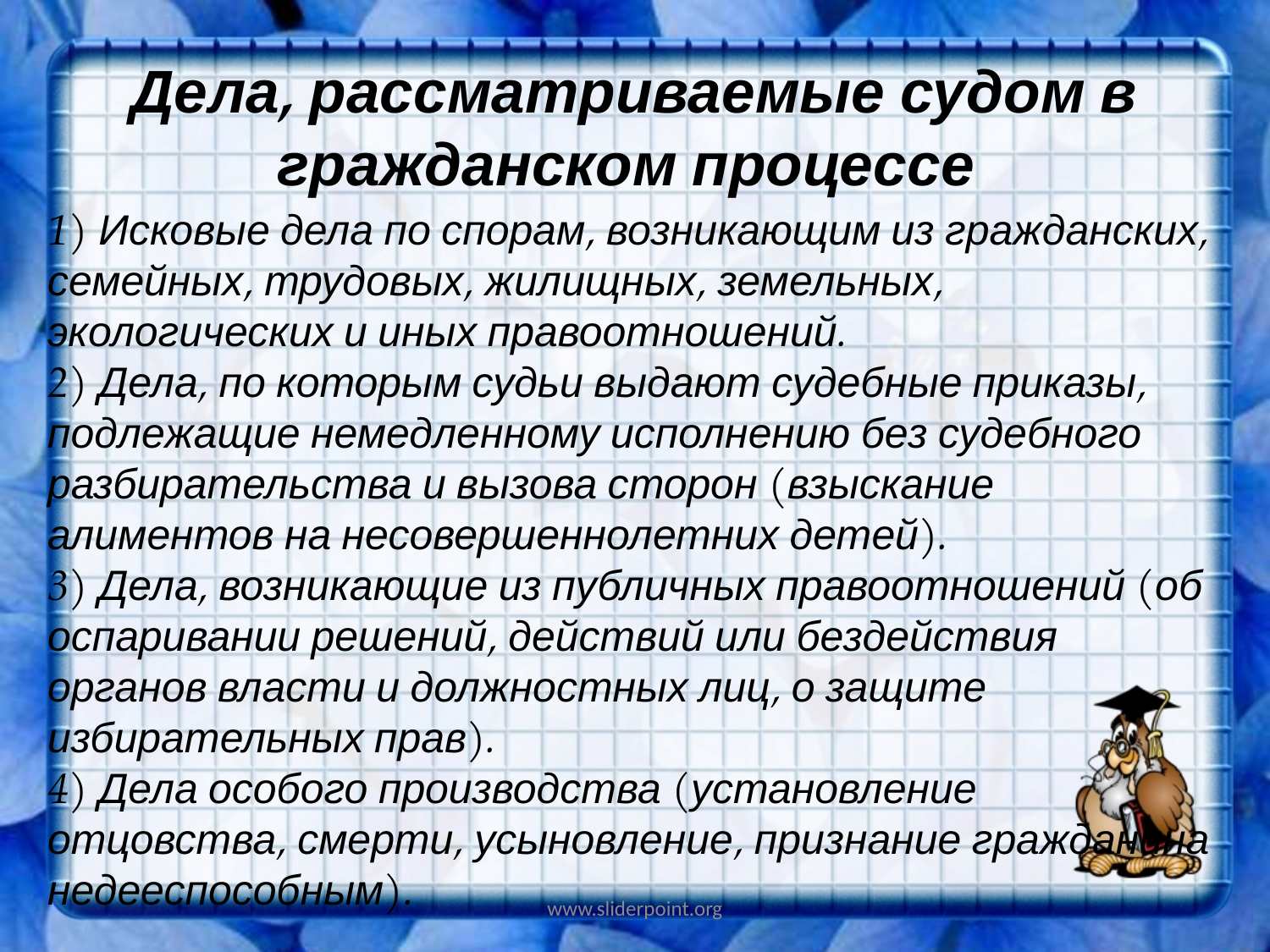

# Дела, рассматриваемые судом в гражданском процессе
1) Исковые дела по спорам, возникающим из гражданских, семейных, трудовых, жилищных, земельных, экологических и иных правоотношений.
2) Дела, по которым судьи выдают судебные приказы, подлежащие немедленному исполнению без судебного разбирательства и вызова сторон (взыскание алиментов на несовершеннолетних детей).
3) Дела, возникающие из публичных правоотношений (об оспаривании решений, действий или бездействия органов власти и должностных лиц, о защите избирательных прав).
4) Дела особого производства (установление отцовства, смерти, усыновление, признание гражданина недееспособным).
www.sliderpoint.org